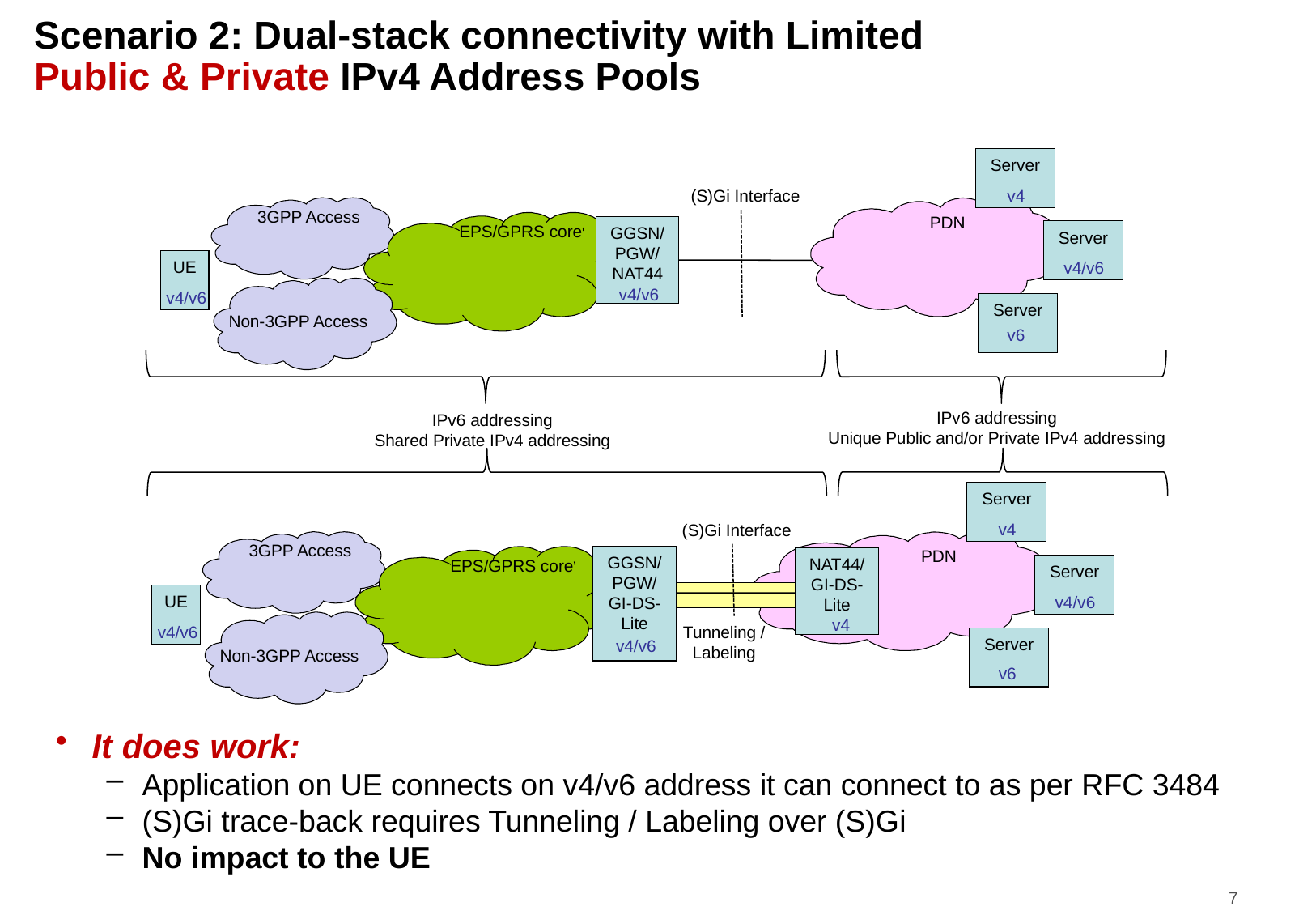

# Scenario 2: Dual-stack connectivity with Limited Public & Private IPv4 Address Pools

Server
 v4
(S)Gi Interface

3GPP Access
PDN

GGSN/PGW/
NAT44

Server
EPS/GPRS core

UE

 v4/v6

 v4/v6
 v4/v6
Server

Non-3GPP Access

v6
IPv6 addressing
Unique Public and/or Private IPv4 addressing
IPv6 addressing
Shared Private IPv4 addressing
Server
 v4
(S)Gi Interface

3GPP Access
PDN
GGSN/PGW/
GI-DS-Lite

NAT44/
GI-DS-Lite

Server
EPS/GPRS core

UE

 v4/v6

 v4

 v4/v6
Tunneling /
Labeling
Server
 v4/v6

Non-3GPP Access

v6
It does work:
Application on UE connects on v4/v6 address it can connect to as per RFC 3484
(S)Gi trace-back requires Tunneling / Labeling over (S)Gi
No impact to the UE